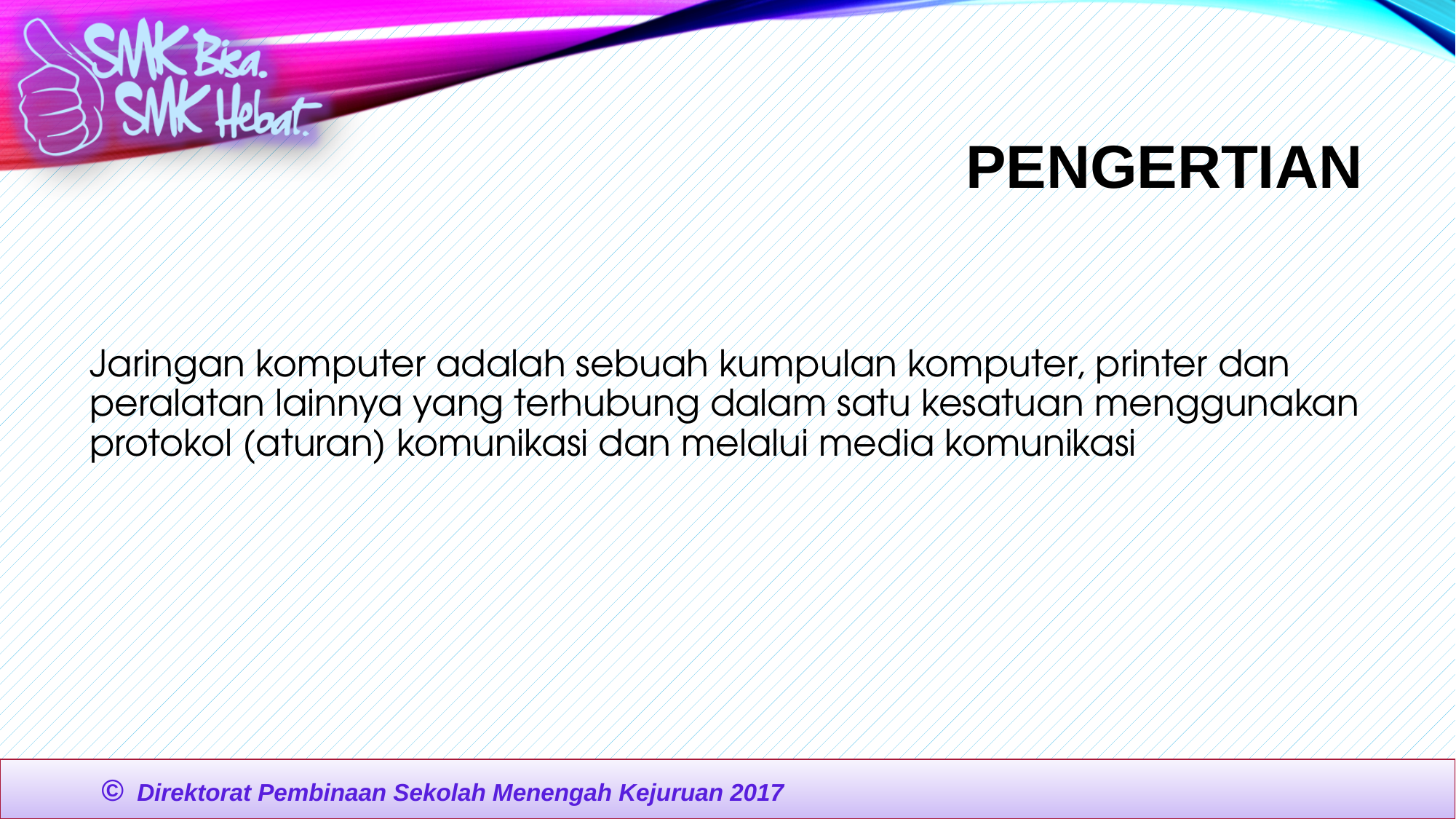

# Pengertian
Jaringan komputer adalah sebuah kumpulan komputer, printer dan peralatan lainnya yang terhubung dalam satu kesatuan menggunakan protokol (aturan) komunikasi dan melalui media komunikasi